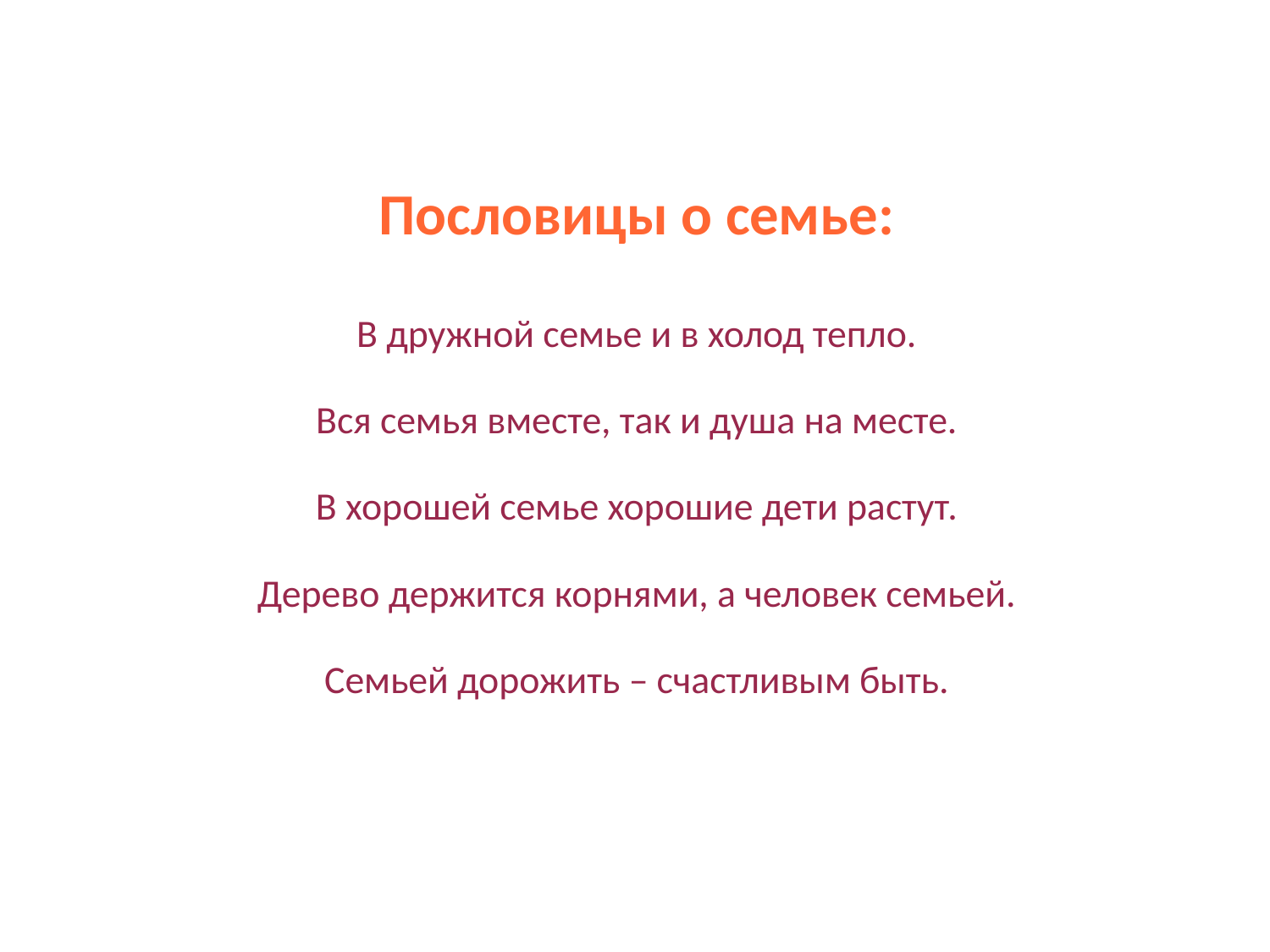

Пословицы о семье:

В дружной семье и в холод тепло.

Вся семья вместе, так и душа на месте.

В хорошей семье хорошие дети растут.

Дерево держится корнями, а человек семьей.

Семьей дорожить – счастливым быть.